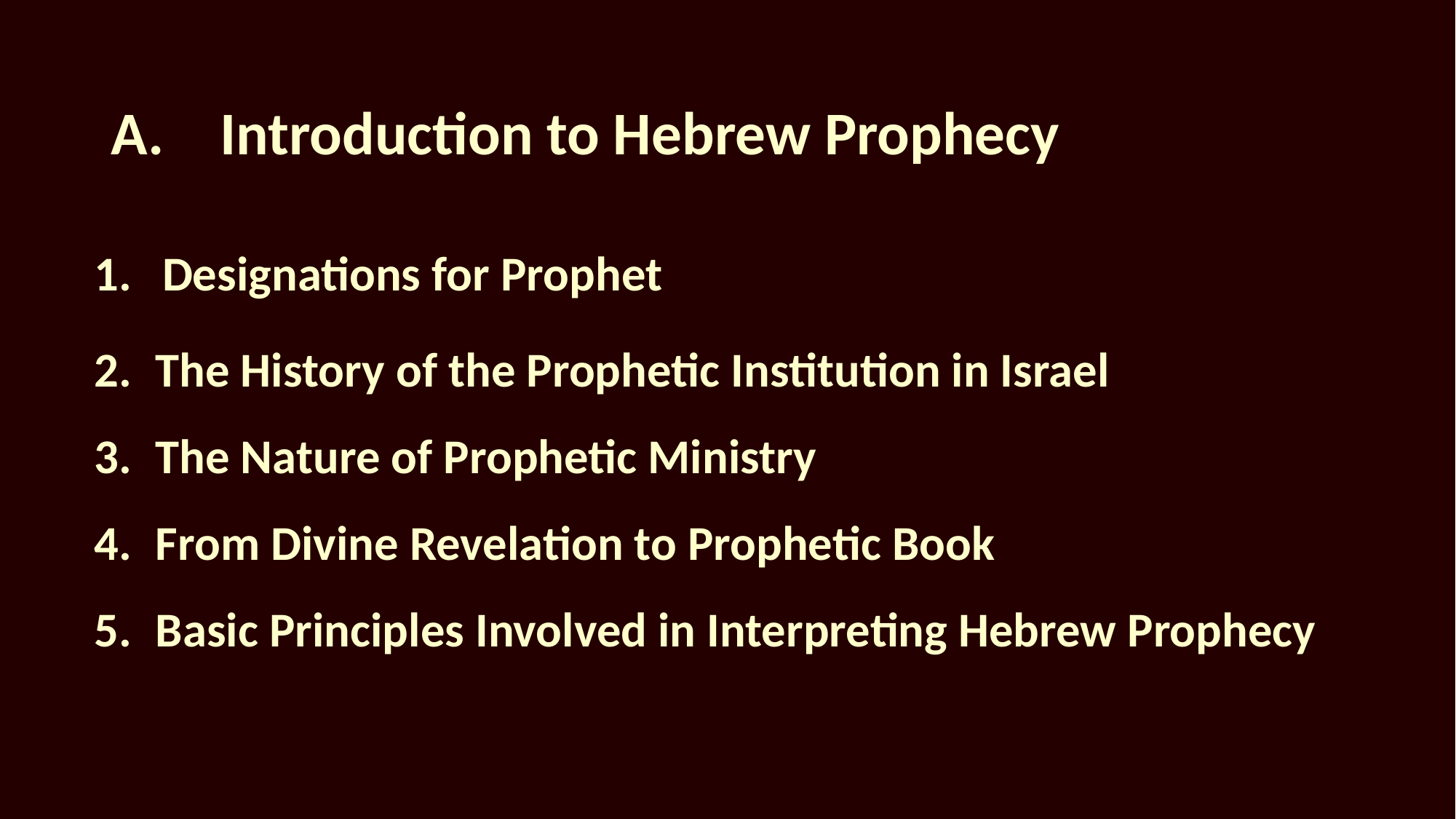

# A.	Introduction to Hebrew Prophecy
	Designations for Prophet
The History of the Prophetic Institution in Israel
The Nature of Prophetic Ministry
From Divine Revelation to Prophetic Book
Basic Principles Involved in Interpreting Hebrew Prophecy